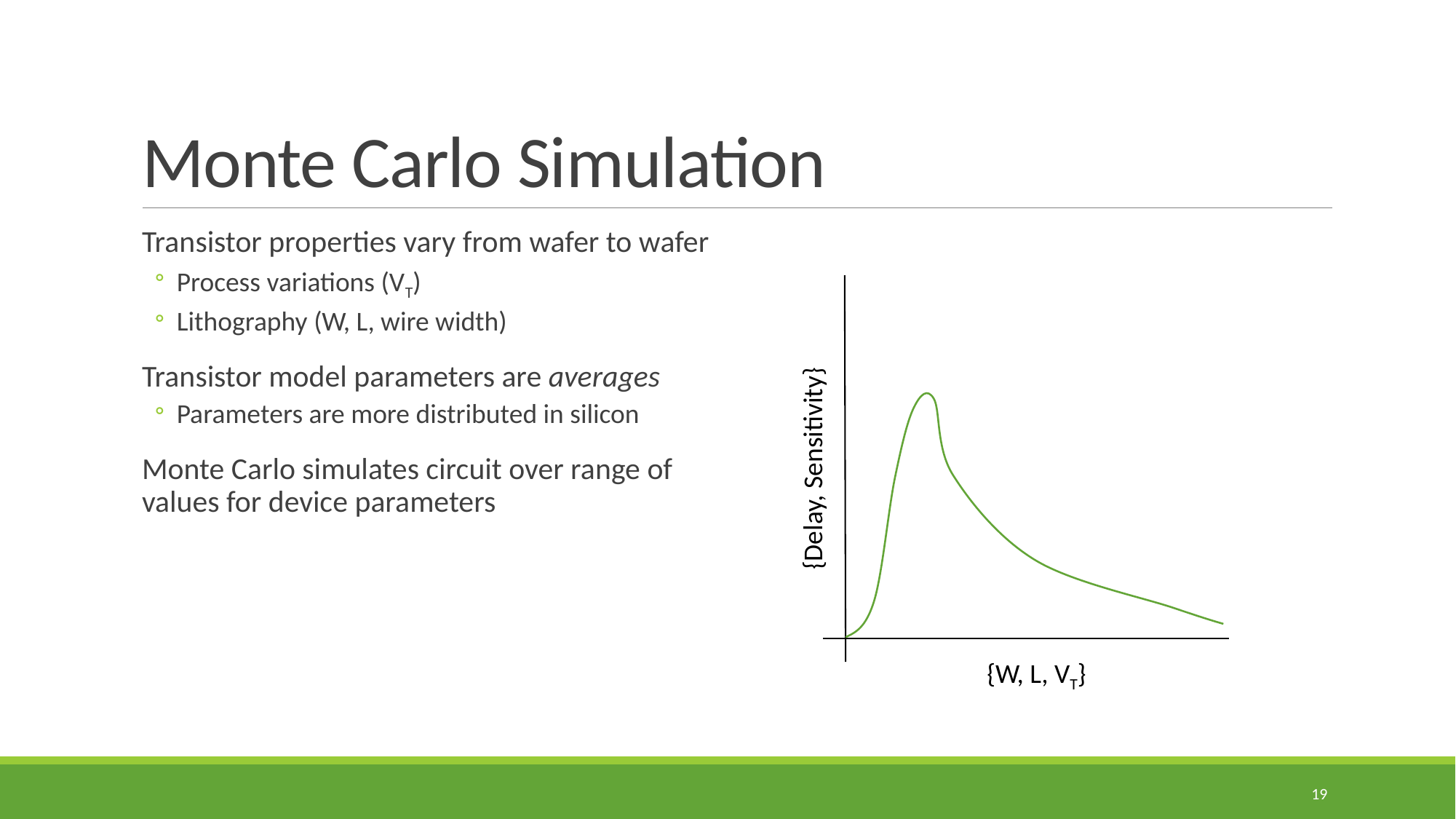

# Monte Carlo Simulation
Transistor properties vary from wafer to wafer
Process variations (VT)
Lithography (W, L, wire width)
Transistor model parameters are averages
Parameters are more distributed in silicon
Monte Carlo simulates circuit over range of values for device parameters

{Delay, Sensitivity}
{W, L, VT}
19